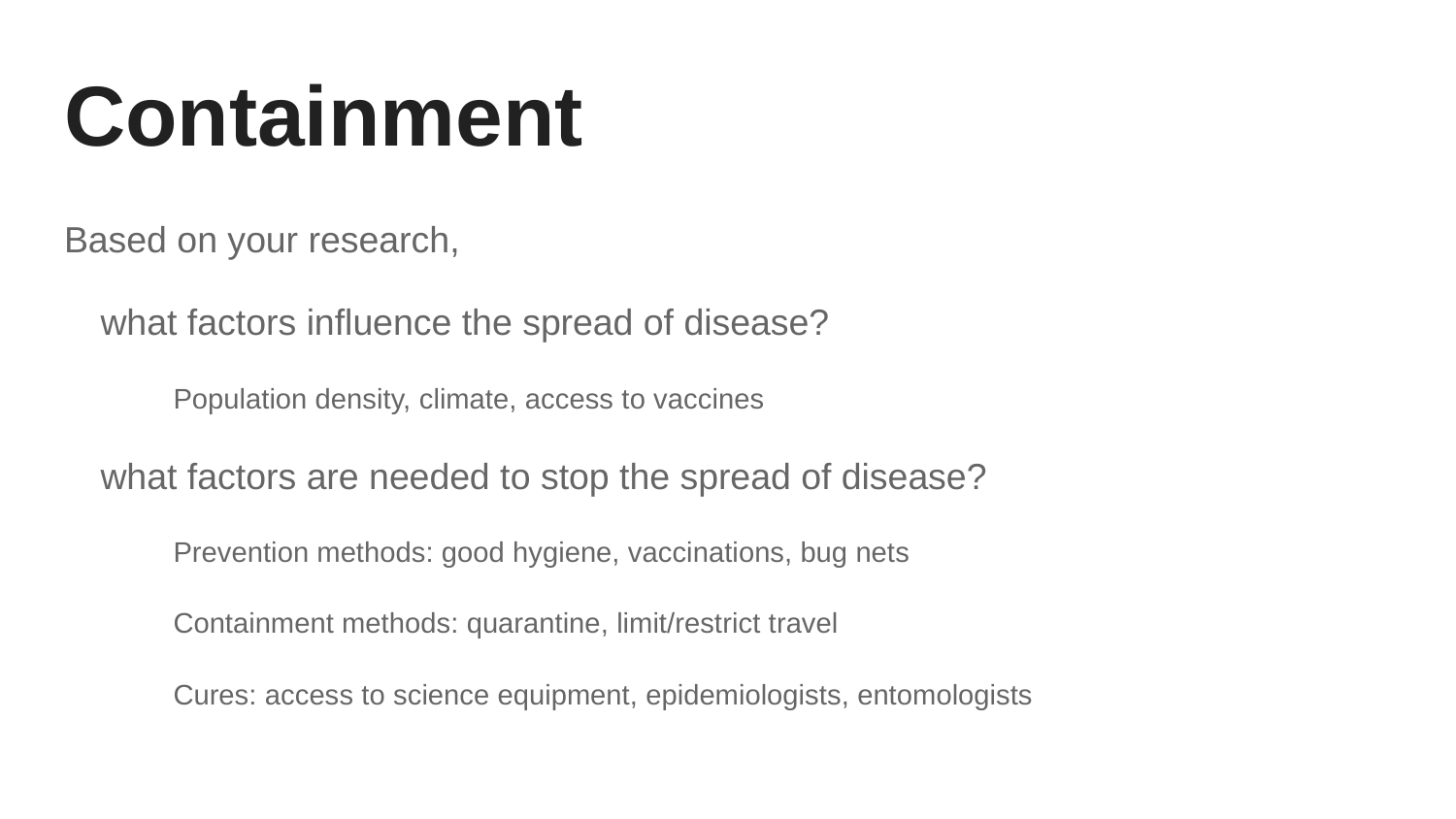

# Containment
Based on your research,
what factors influence the spread of disease?
Population density, climate, access to vaccines
what factors are needed to stop the spread of disease?
Prevention methods: good hygiene, vaccinations, bug nets
Containment methods: quarantine, limit/restrict travel
Cures: access to science equipment, epidemiologists, entomologists